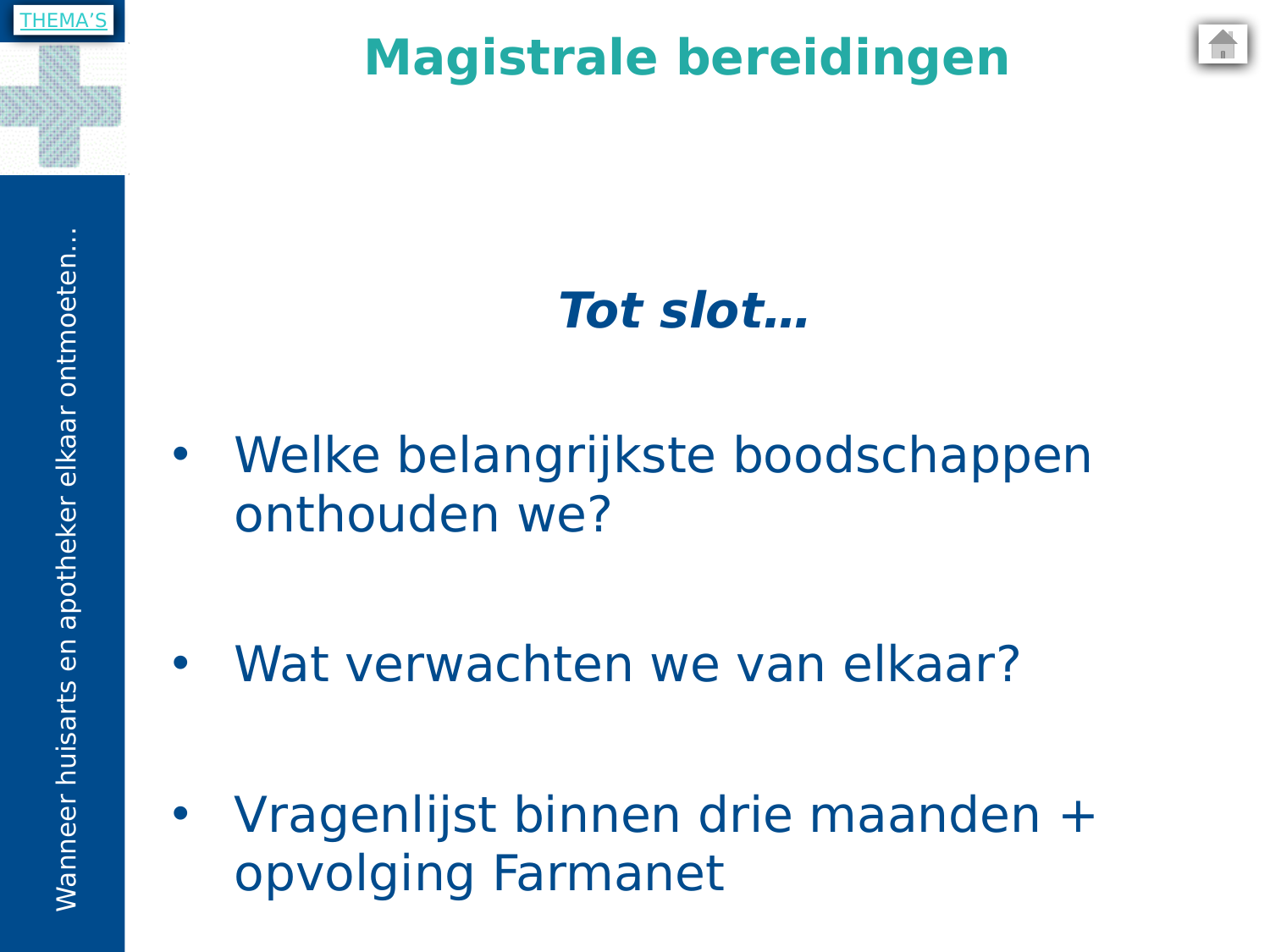

THEMA’S

Magistrale bereidingen
Tot slot…

Welke belangrijkste boodschappen onthouden we?

Wat verwachten we van elkaar?

Vragenlijst binnen drie maanden + opvolging Farmanet